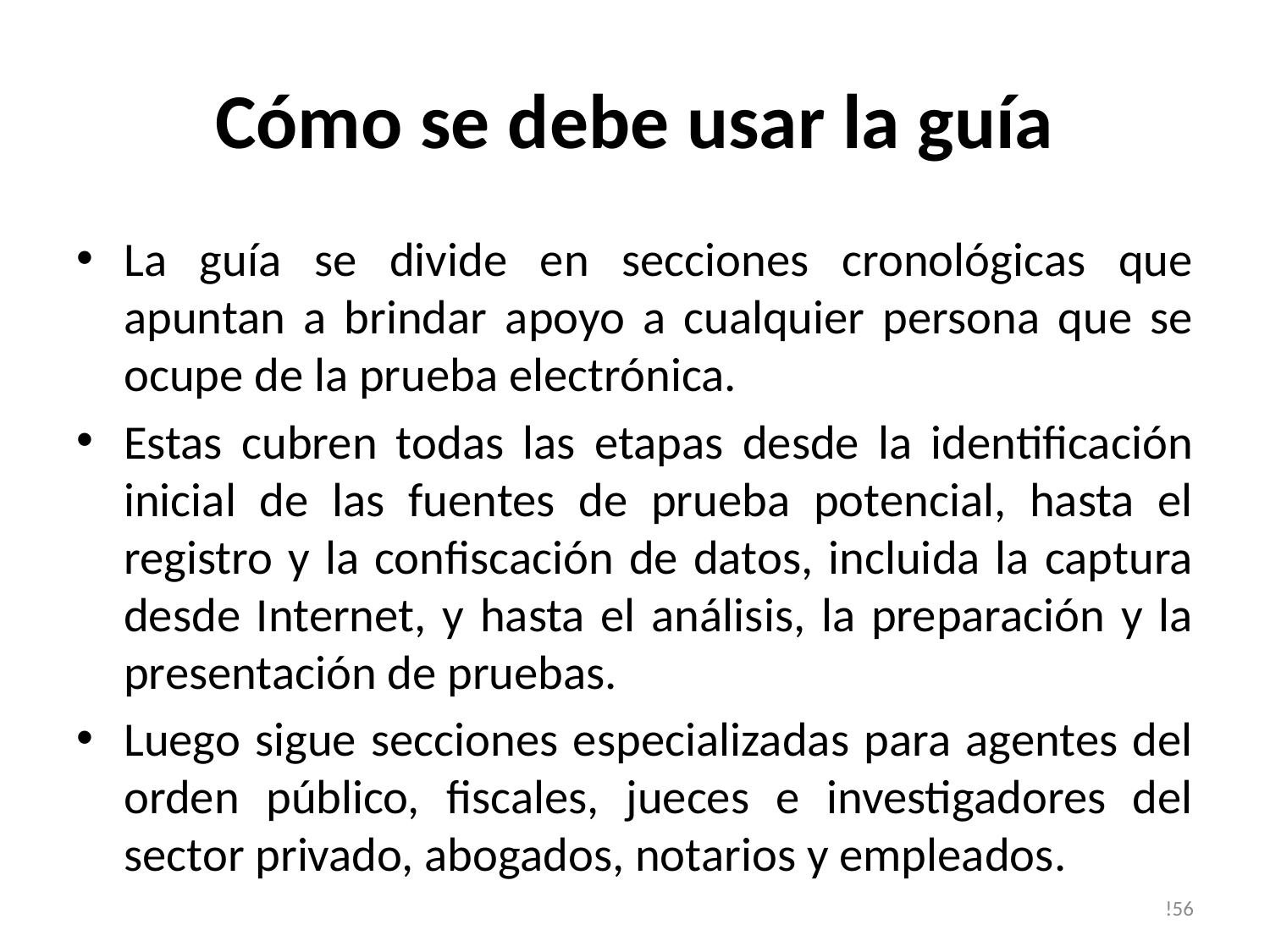

# Cómo se debe usar la guía
La guía se divide en secciones cronológicas que apuntan a brindar apoyo a cualquier persona que se ocupe de la prueba electrónica.
Estas cubren todas las etapas desde la identificación inicial de las fuentes de prueba potencial, hasta el registro y la confiscación de datos, incluida la captura desde Internet, y hasta el análisis, la preparación y la presentación de pruebas.
Luego sigue secciones especializadas para agentes del orden público, fiscales, jueces e investigadores del sector privado, abogados, notarios y empleados.
!56